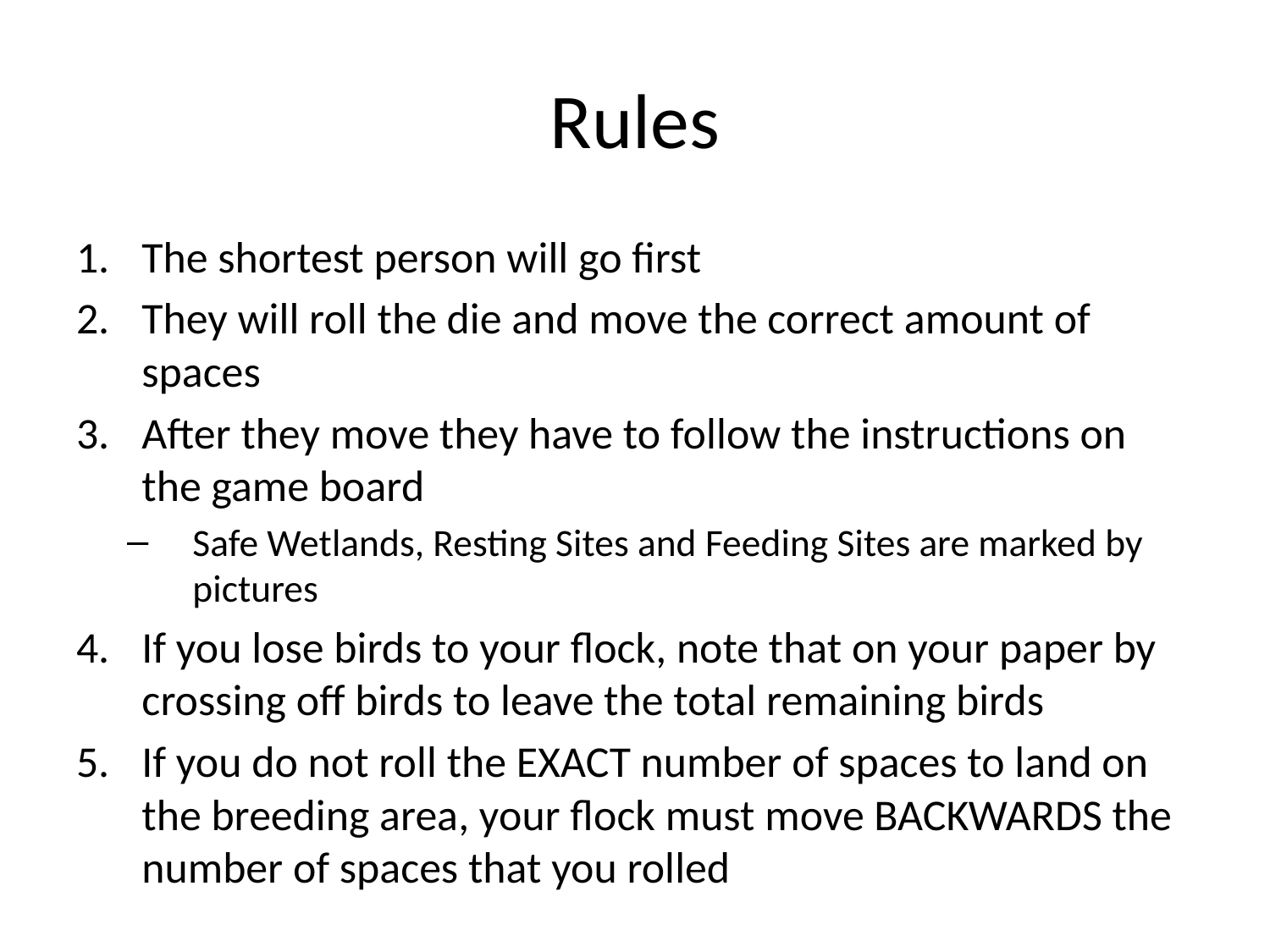

# Rules
The shortest person will go first
They will roll the die and move the correct amount of spaces
After they move they have to follow the instructions on the game board
Safe Wetlands, Resting Sites and Feeding Sites are marked by pictures
If you lose birds to your flock, note that on your paper by crossing off birds to leave the total remaining birds
If you do not roll the EXACT number of spaces to land on the breeding area, your flock must move BACKWARDS the number of spaces that you rolled